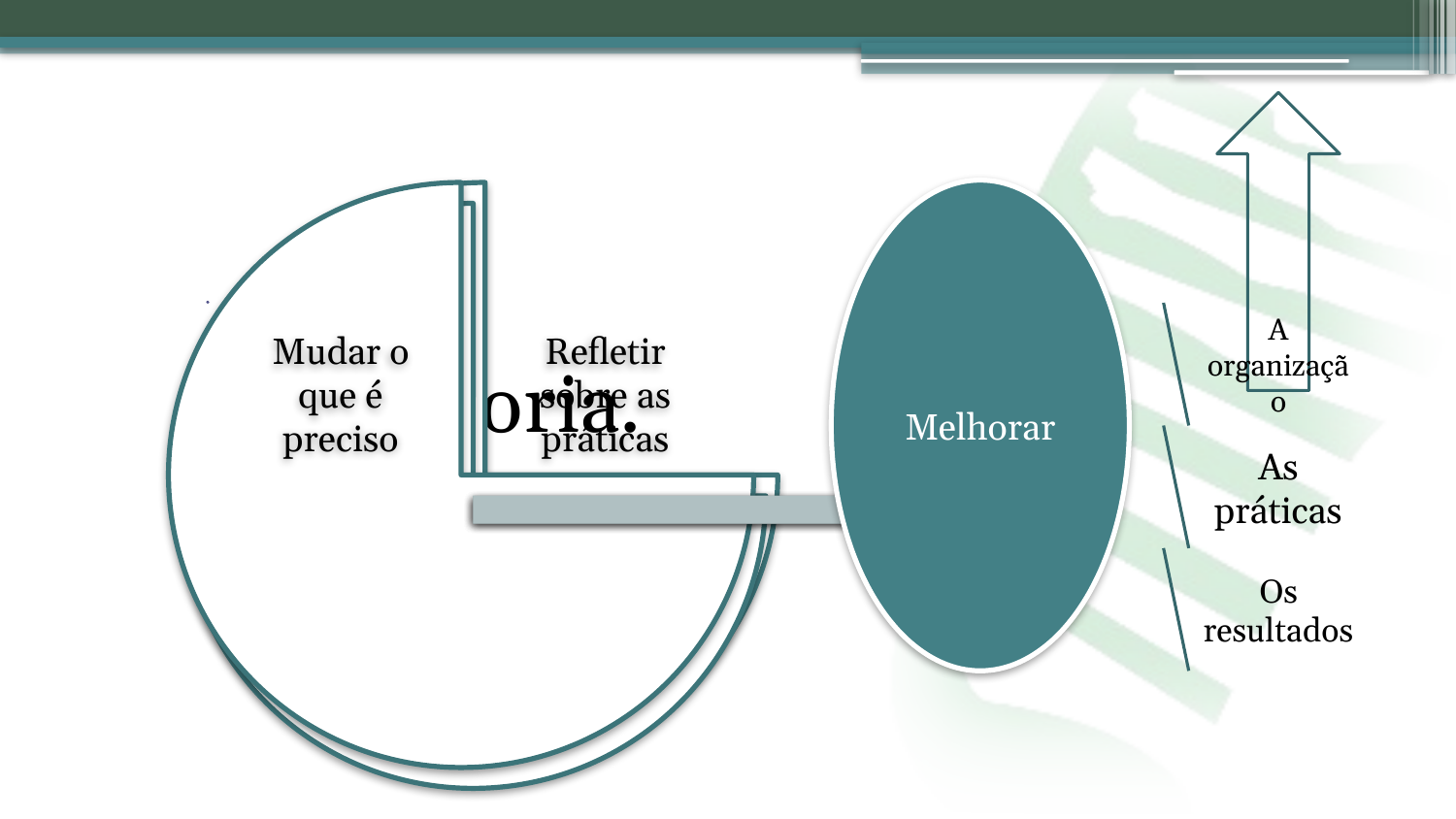

Refletir sobre as práticas
Reforçar o que se faz bem
Mudar o que é preciso
Melhorar
A organização
As práticas
Os resultados
Melhoria..